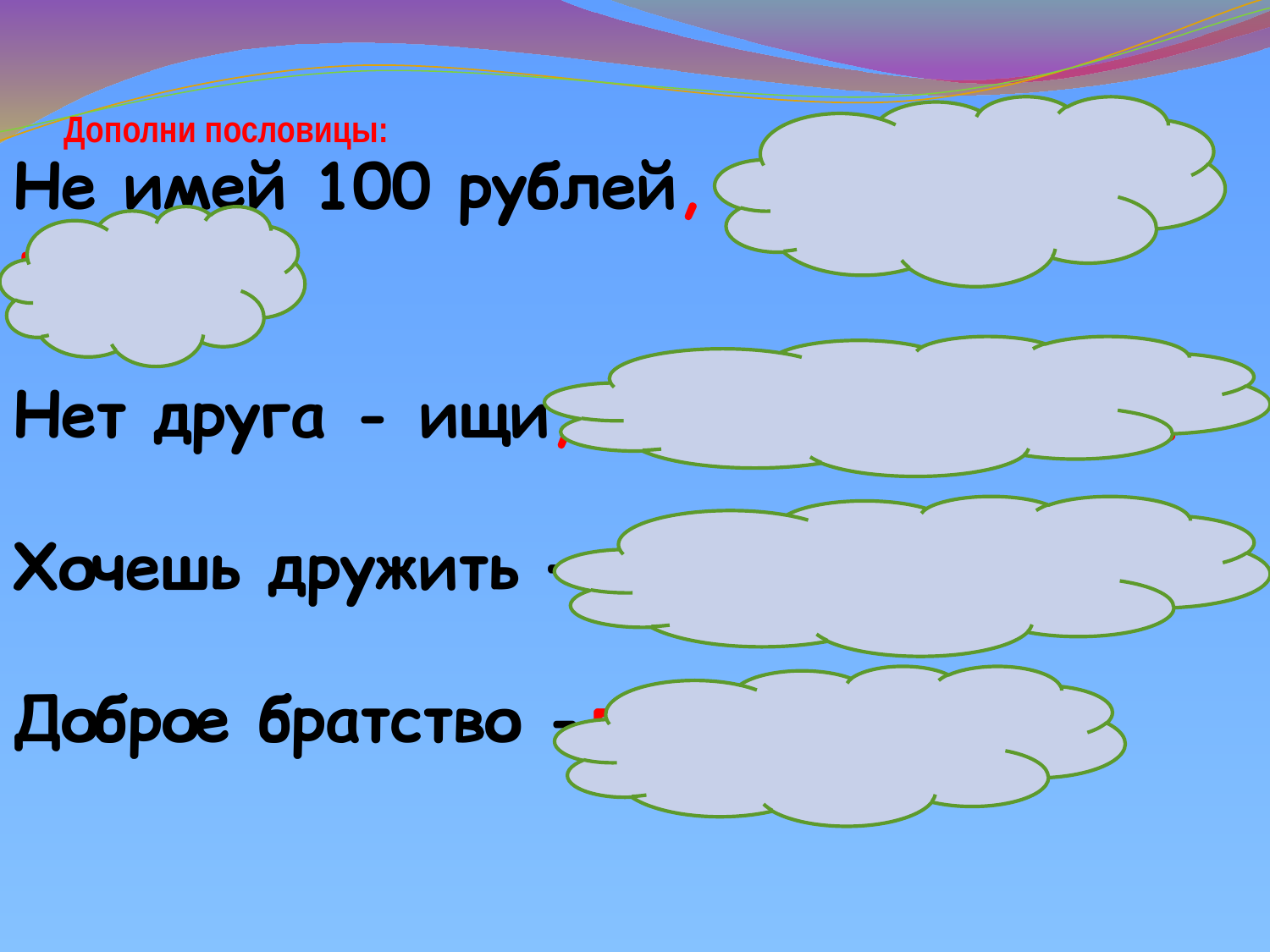

# Дополни пословицы:

Не имей 100 рублей, а имей 100 друзей.

Нет друга - ищи, а нашел – береги.

Хочешь дружить – сам будь другом.

Доброе братство -лучше богатства.